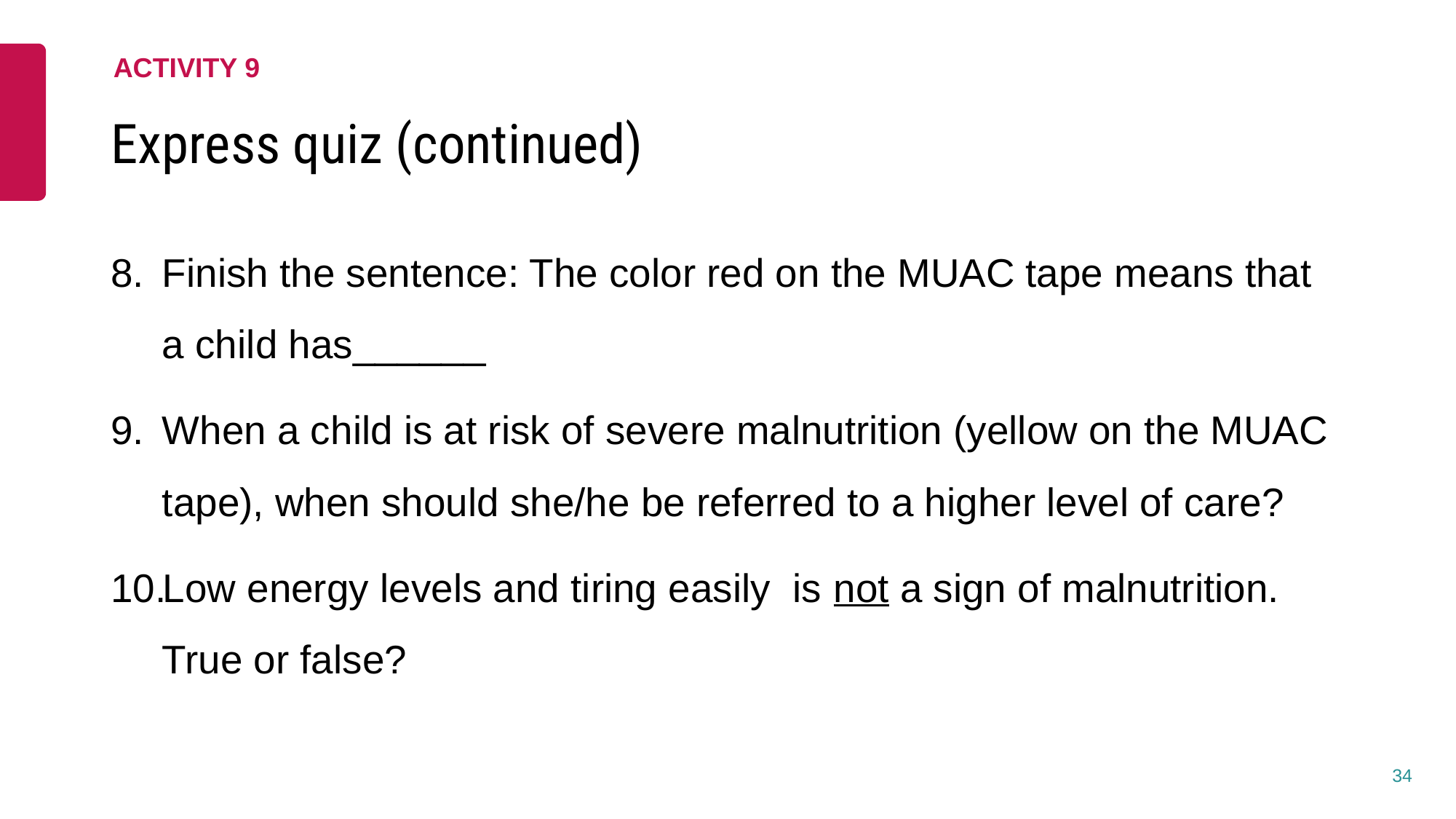

ACTIVITY 9
# Express quiz (continued)
Finish the sentence: The color red on the MUAC tape means that a child has______
When a child is at risk of severe malnutrition (yellow on the MUAC tape), when should she/he be referred to a higher level of care?
Low energy levels and tiring easily  is not a sign of malnutrition. True or false?
34